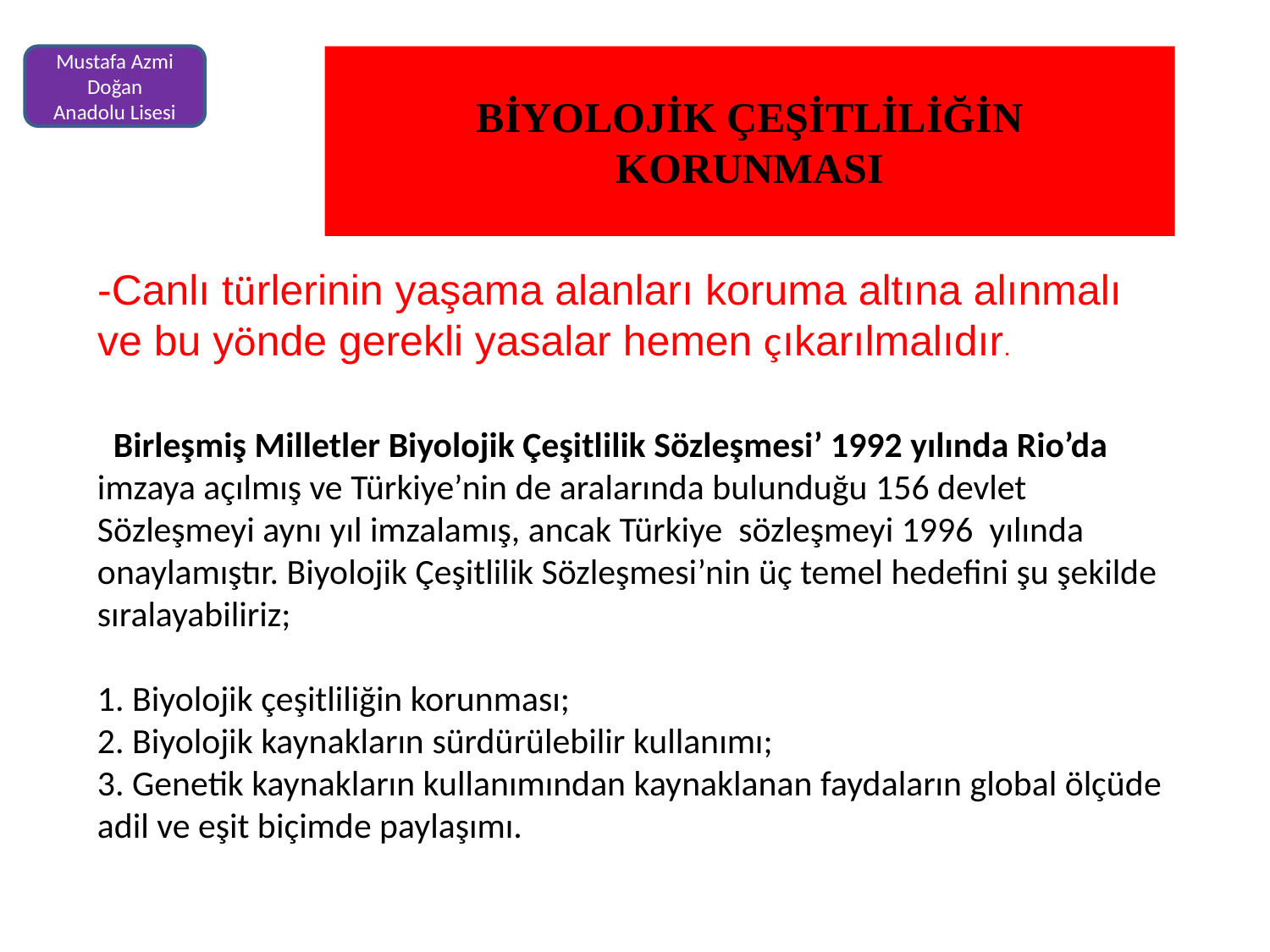

Mustafa Azmi Doğan
Anadolu Lisesi
BİYOLOJİK ÇEŞİTLİLİĞİN KORUNMASI
-Canlı türlerinin yaşama alanları koruma altına alınmalı ve bu yönde gerekli yasalar hemen çıkarılmalıdır.
  Birleşmiş Milletler Biyolojik Çeşitlilik Sözleşmesi’ 1992 yılında Rio’da
imzaya açılmış ve Türkiye’nin de aralarında bulunduğu 156 devlet
Sözleşmeyi aynı yıl imzalamış, ancak Türkiye  sözleşmeyi 1996  yılında
onaylamıştır. Biyolojik Çeşitlilik Sözleşmesi’nin üç temel hedefini şu şekilde
sıralayabiliriz;

1. Biyolojik çeşitliliğin korunması;
2. Biyolojik kaynakların sürdürülebilir kullanımı;
3. Genetik kaynakların kullanımından kaynaklanan faydaların global ölçüde
adil ve eşit biçimde paylaşımı.